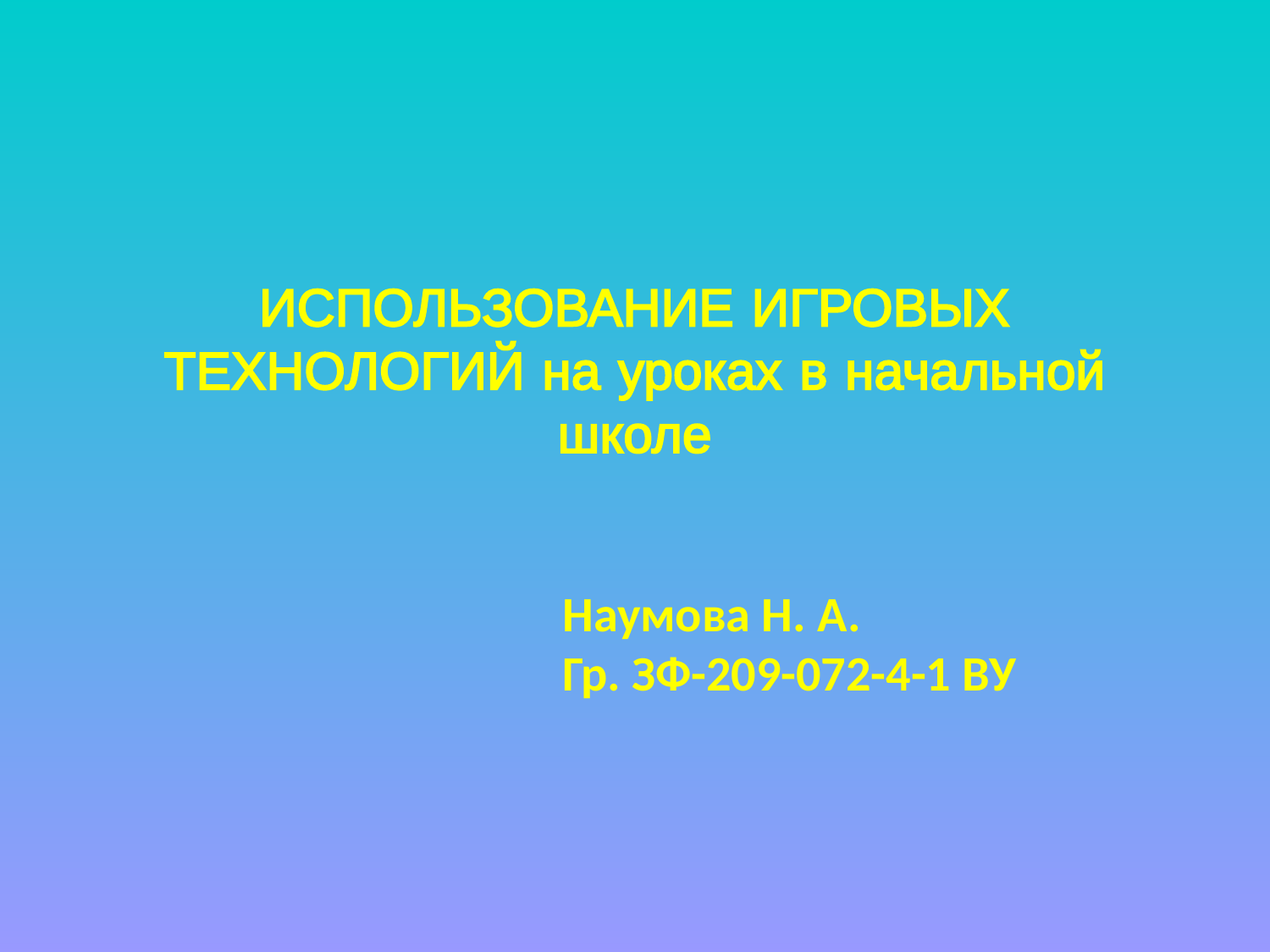

# ИСПОЛЬЗОВАНИЕ ИГРОВЫХ ТЕХНОЛОГИЙ на уроках в начальной школе
Наумова Н. А.
Гр. ЗФ-209-072-4-1 ВУ